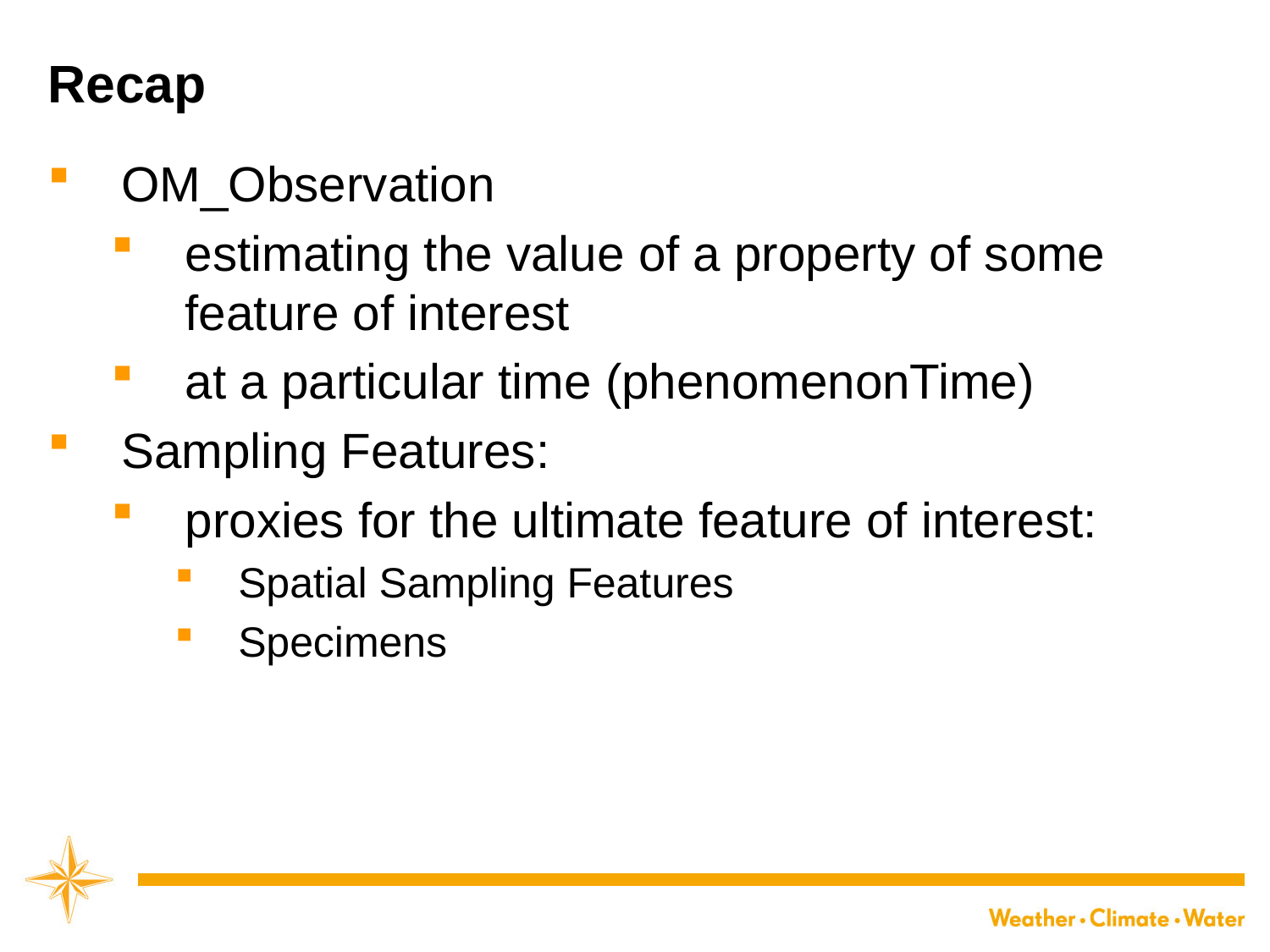

# Recap
OM_Observation
estimating the value of a property of some feature of interest
at a particular time (phenomenonTime)
Sampling Features:
proxies for the ultimate feature of interest:
Spatial Sampling Features
Specimens